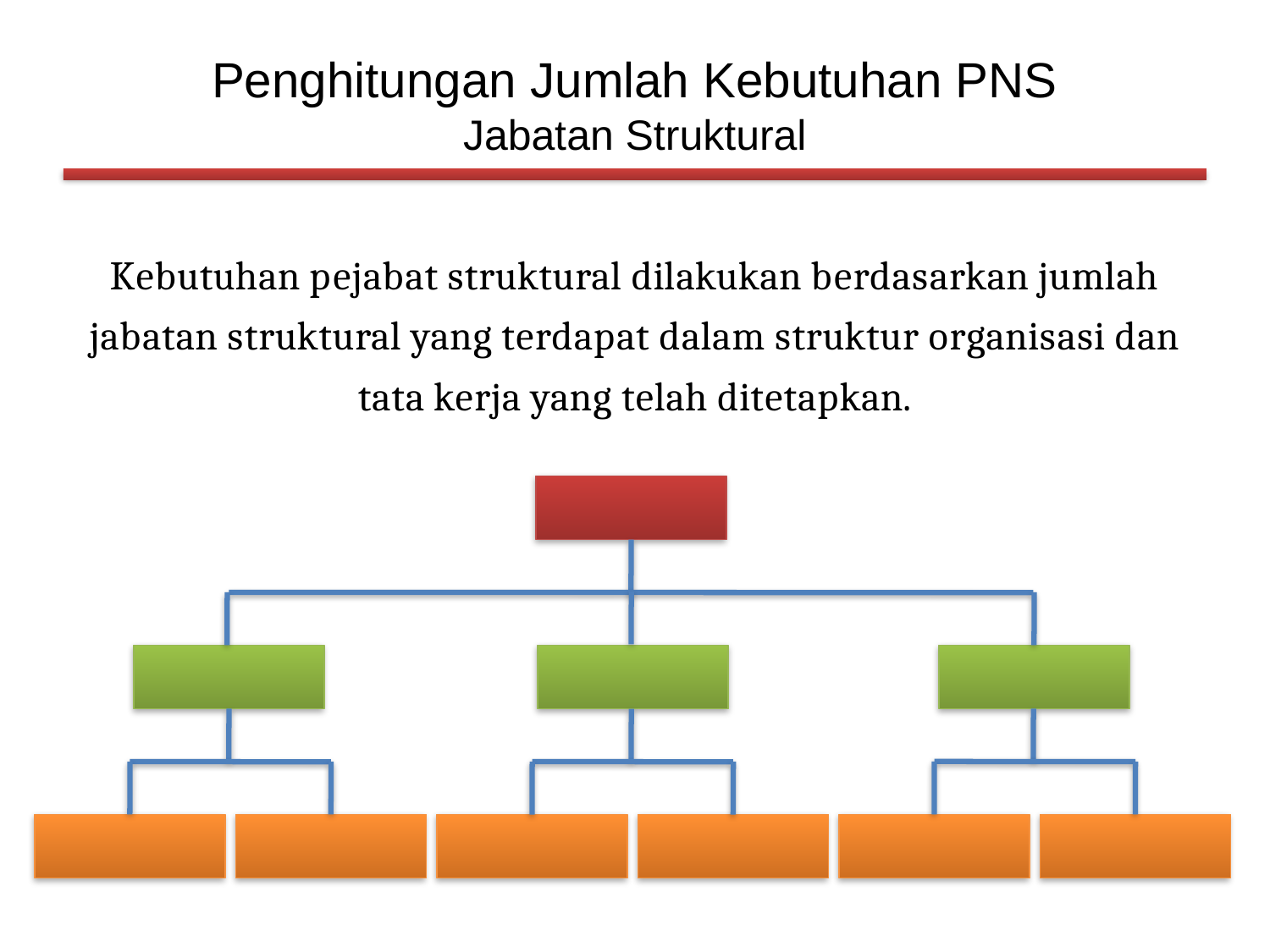

# Penghitungan Jumlah Kebutuhan PNS Jabatan Struktural

Kebutuhan pejabat struktural dilakukan berdasarkan jumlah jabatan struktural yang terdapat dalam struktur organisasi dan tata kerja yang telah ditetapkan.